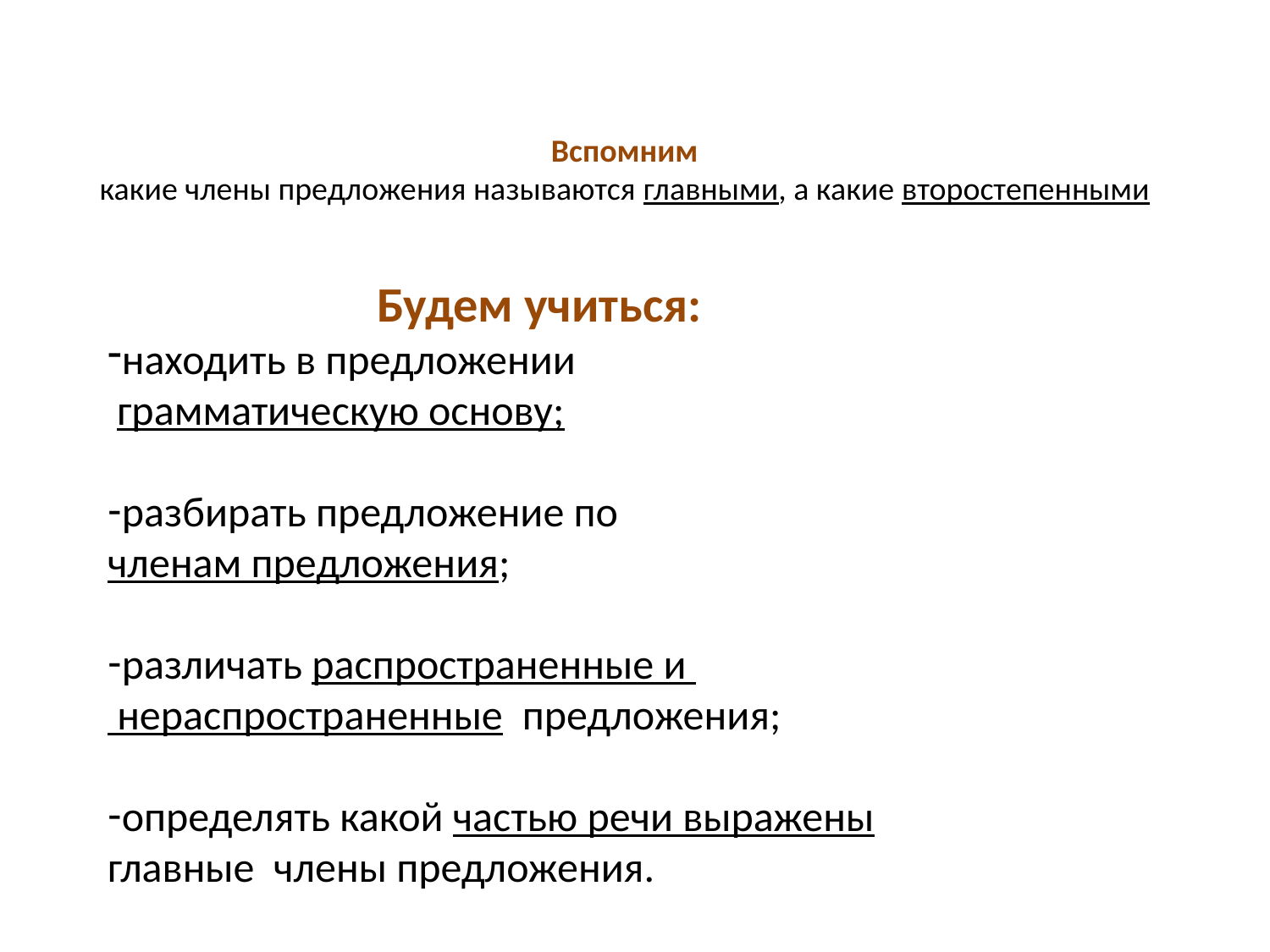

# Вспомним какие члены предложения называются главными, а какие второстепенными
                        Будем учиться:
находить в предложении
 грамматическую основу;

разбирать предложение по
членам предложения;

различать распространенные и
 нераспространенные  предложения;

определять какой частью речи выражены
главные  члены предложения.